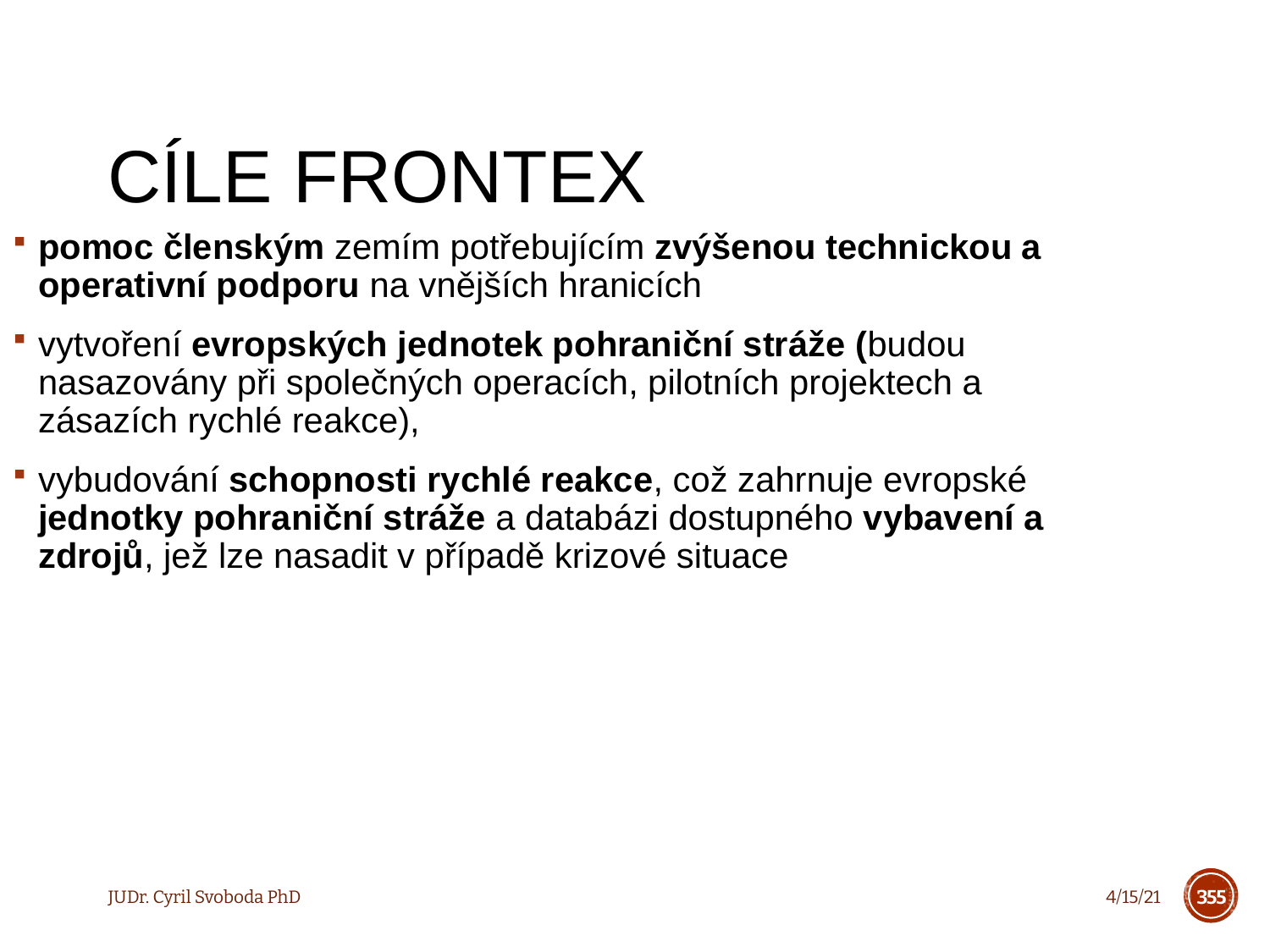

# Cíle Frontex
pomoc členským zemím potřebujícím zvýšenou technickou a operativní podporu na vnějších hranicích
vytvoření evropských jednotek pohraniční stráže (budou nasazovány při společných operacích, pilotních projektech a zásazích rychlé reakce),
vybudování schopnosti rychlé reakce, což zahrnuje evropské jednotky pohraniční stráže a databázi dostupného vybavení a zdrojů, jež lze nasadit v případě krizové situace
JUDr. Cyril Svoboda PhD
4/15/21
355